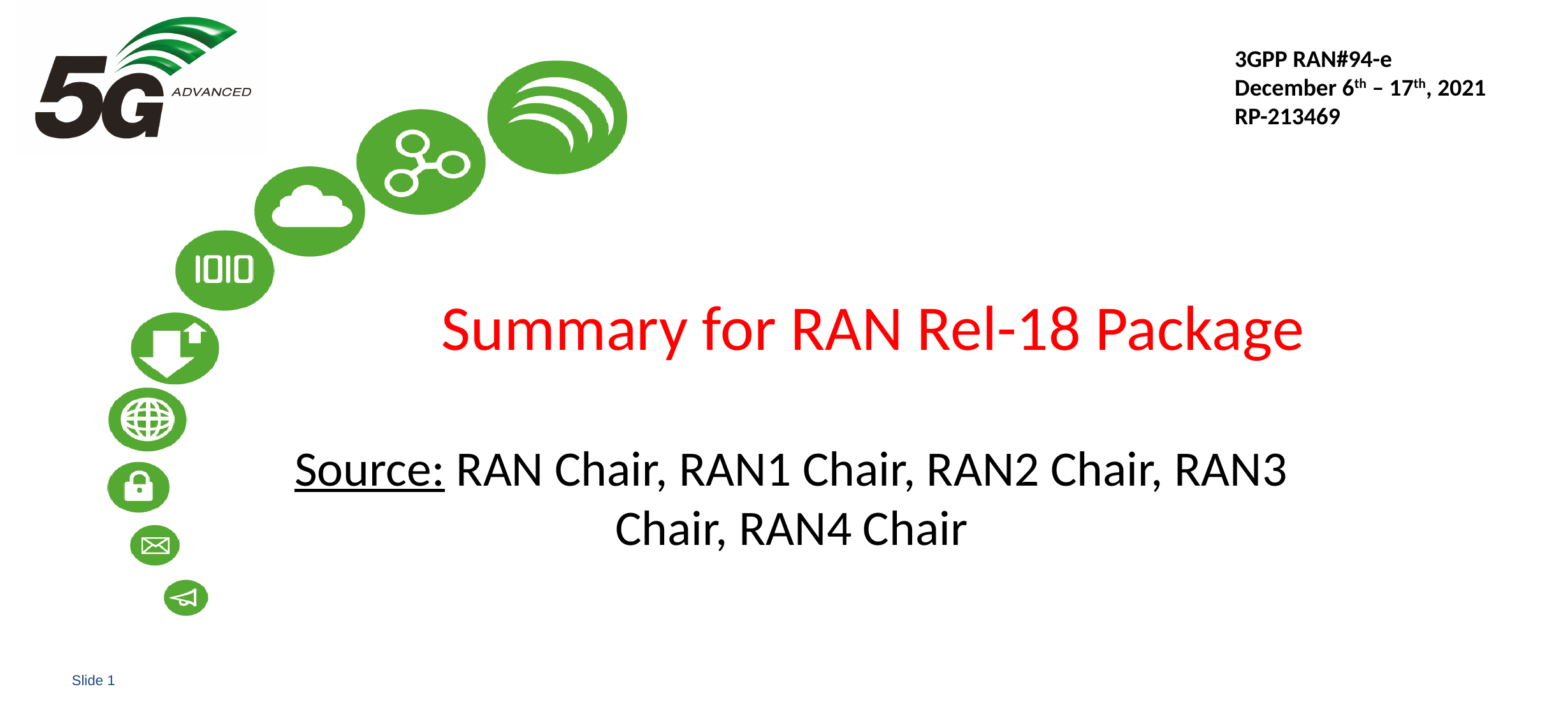

3GPP RAN#94-e
December 6th – 17th, 2021
RP-213469
# Summary for RAN Rel-18 Package
Source: RAN Chair, RAN1 Chair, RAN2 Chair, RAN3 Chair, RAN4 Chair